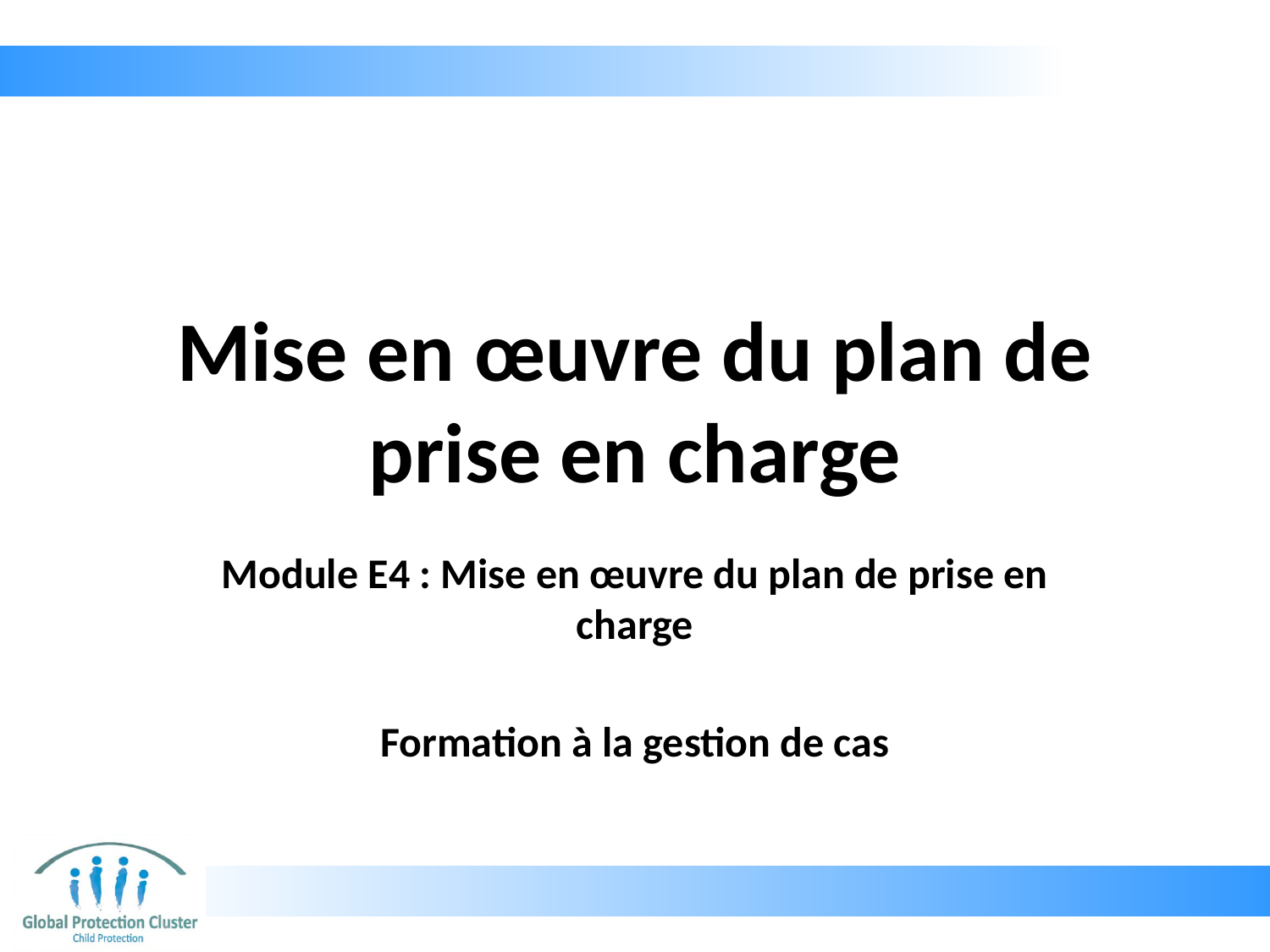

# Mise en œuvre du plan de prise en charge
Module E4 : Mise en œuvre du plan de prise en charge

Formation à la gestion de cas